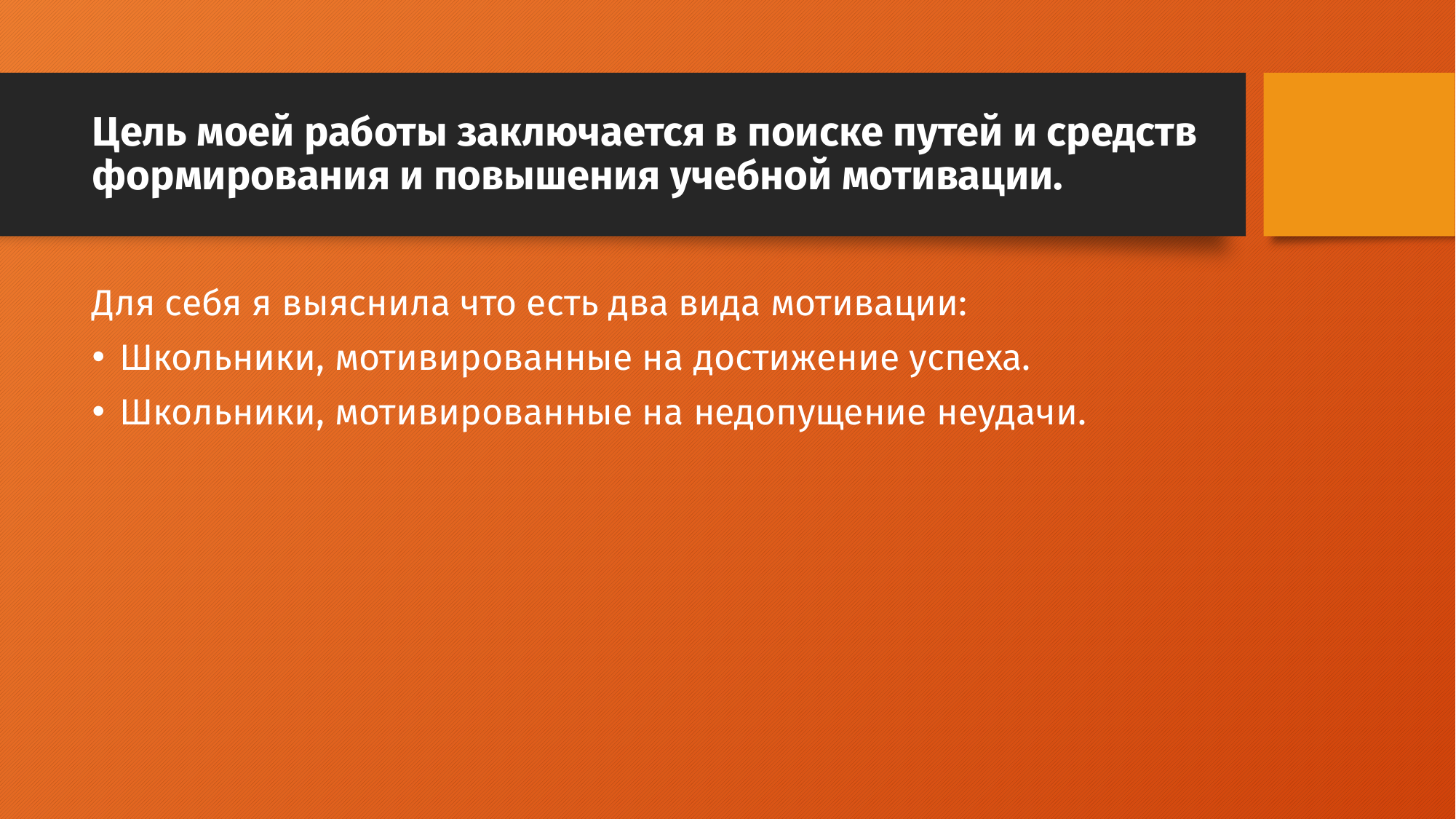

# Цель моей работы заключается в поиске путей и средств формирования и повышения учебной мотивации.
Для себя я выяснила что есть два вида мотивации:
Школьники, мотивированные на достижение успеха.
Школьники, мотивированные на недопущение неудачи.